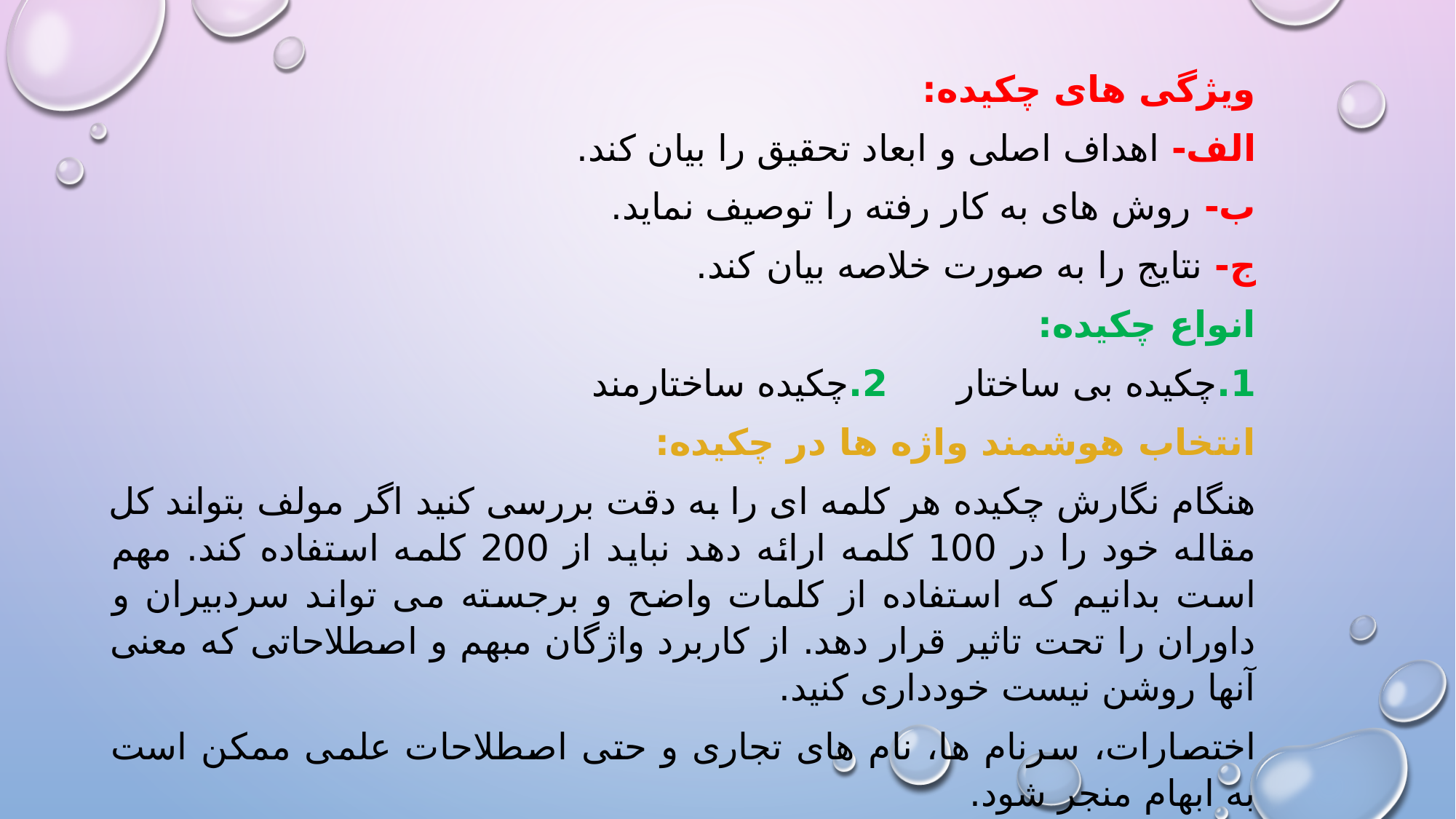

ویژگی های چکیده:
الف- اهداف اصلی و ابعاد تحقیق را بیان کند.
ب- روش های به کار رفته را توصیف نماید.
ج- نتایج را به صورت خلاصه بیان کند.
انواع چکیده:
1.چکیده بی ساختار      2.چکیده ساختارمند
انتخاب هوشمند واژه ها در چکیده:
هنگام نگارش چکیده هر کلمه ای را به دقت بررسی کنید اگر مولف بتواند کل مقاله خود را در 100 کلمه ارائه دهد نباید از 200 کلمه استفاده کند. مهم است بدانیم که استفاده از کلمات واضح و برجسته می تواند سردبیران و داوران را تحت تاثیر قرار دهد. از کاربرد واژگان مبهم و اصطلاحاتی که معنی آنها روشن نیست خودداری کنید.
اختصارات، سرنام ها، نام های تجاری و حتی اصطلاحات علمی ممکن است به ابهام منجر شود.